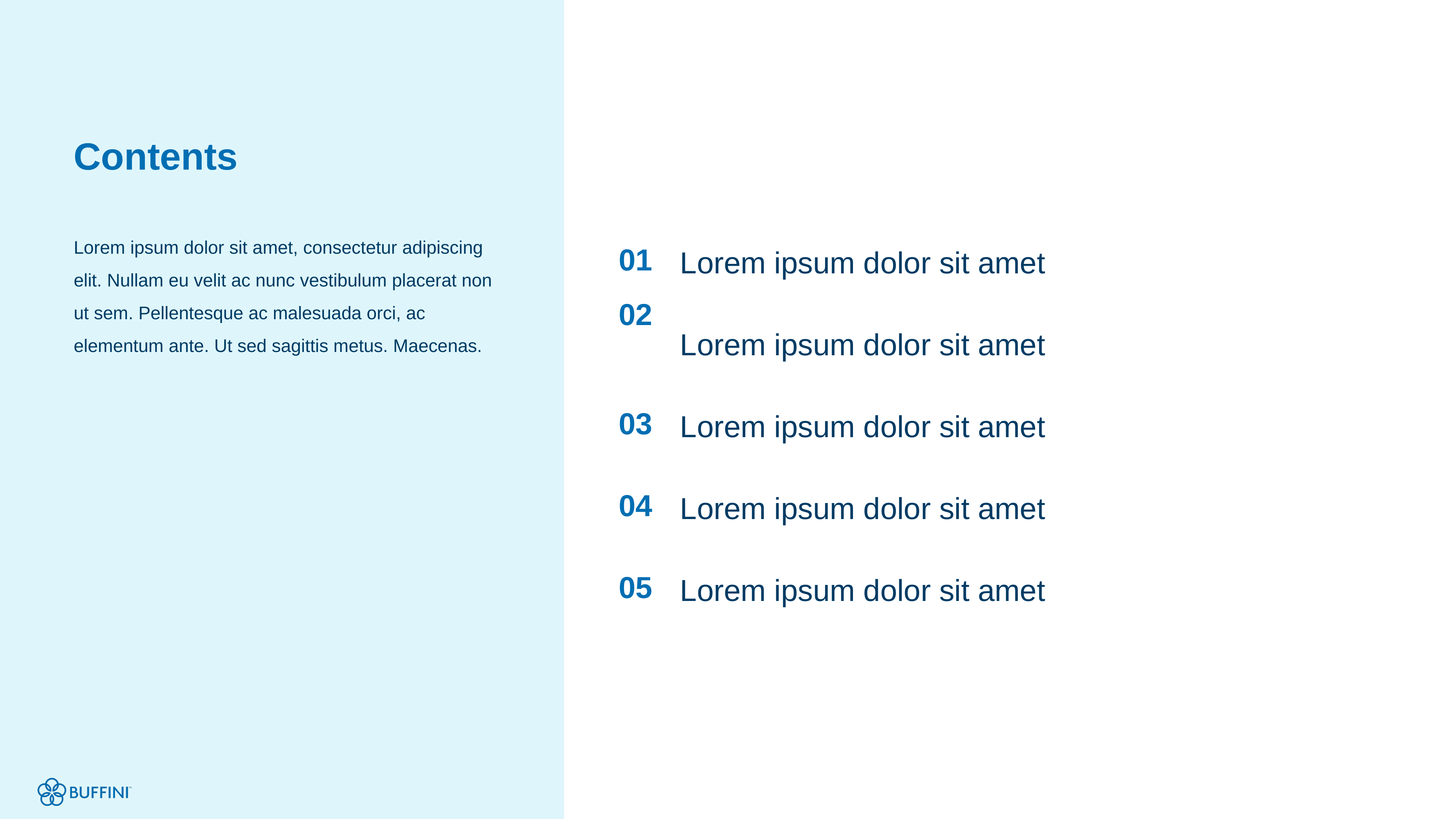

# Contents
01
Lorem ipsum dolor sit amet, consectetur adipiscing elit. Nullam eu velit ac nunc vestibulum placerat non ut sem. Pellentesque ac malesuada orci, ac elementum ante. Ut sed sagittis metus. Maecenas.
Lorem ipsum dolor sit amet
02
Lorem ipsum dolor sit amet
03
Lorem ipsum dolor sit amet
04
Lorem ipsum dolor sit amet
05
Lorem ipsum dolor sit amet